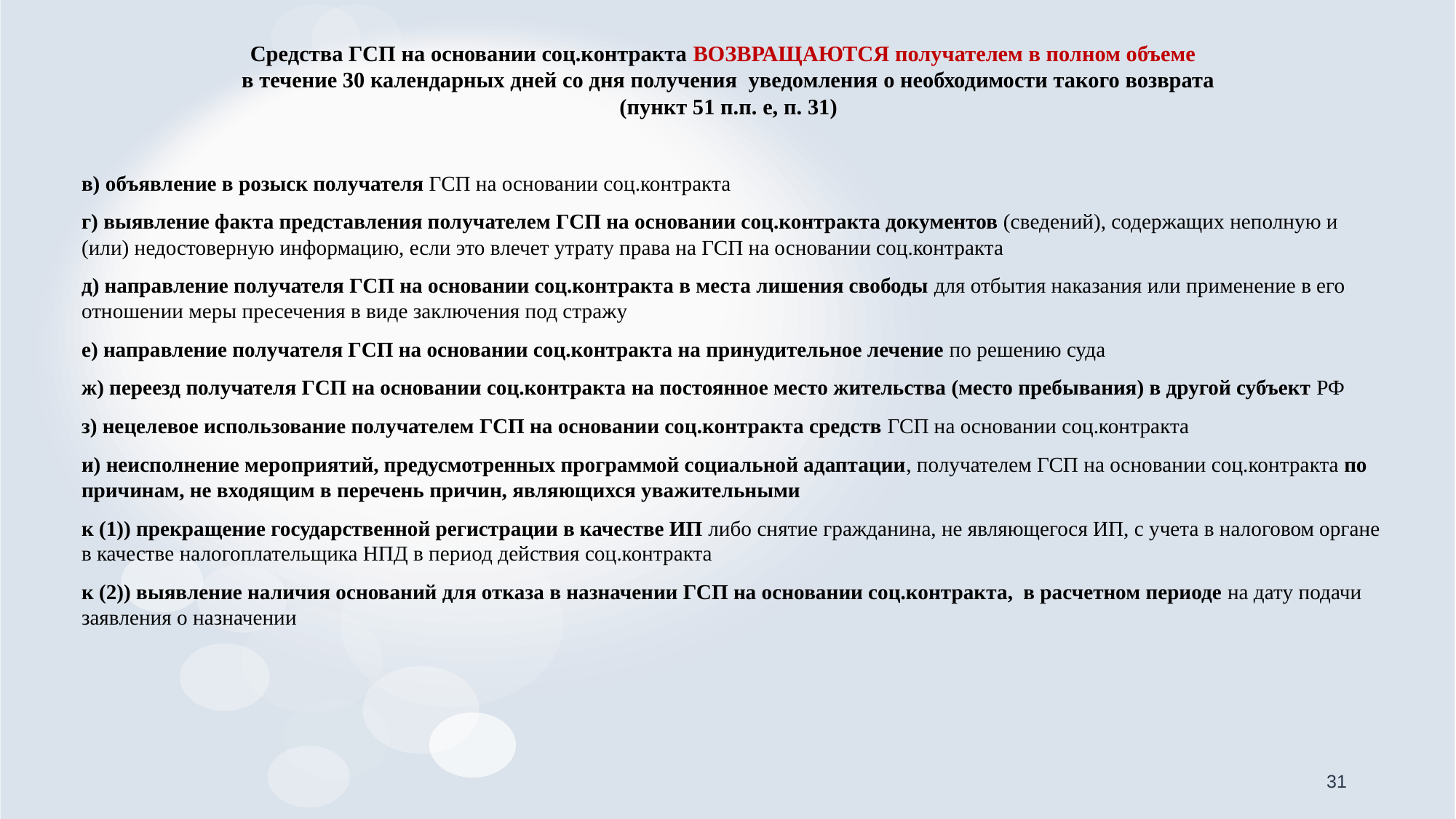

# Средства ГСП на основании соц.контракта ВОЗВРАЩАЮТСЯ получателем в полном объеме в течение 30 календарных дней со дня получения  уведомления о необходимости такого возврата (пункт 51 п.п. е, п. 31)
в) объявление в розыск получателя ГСП на основании соц.контракта
г) выявление факта представления получателем ГСП на основании соц.контракта документов (сведений), содержащих неполную и (или) недостоверную информацию, если это влечет утрату права на ГСП на основании соц.контракта
д) направление получателя ГСП на основании соц.контракта в места лишения свободы для отбытия наказания или применение в его отношении меры пресечения в виде заключения под стражу
е) направление получателя ГСП на основании соц.контракта на принудительное лечение по решению суда
ж) переезд получателя ГСП на основании соц.контракта на постоянное место жительства (место пребывания) в другой субъект РФ
з) нецелевое использование получателем ГСП на основании соц.контракта средств ГСП на основании соц.контракта
и) неисполнение мероприятий, предусмотренных программой социальной адаптации, получателем ГСП на основании соц.контракта по причинам, не входящим в перечень причин, являющихся уважительными
к (1)) прекращение государственной регистрации в качестве ИП либо снятие гражданина, не являющегося ИП, с учета в налоговом органе в качестве налогоплательщика НПД в период действия соц.контракта
к (2)) выявление наличия оснований для отказа в назначении ГСП на основании соц.контракта,  в расчетном периоде на дату подачи заявления о назначении

31